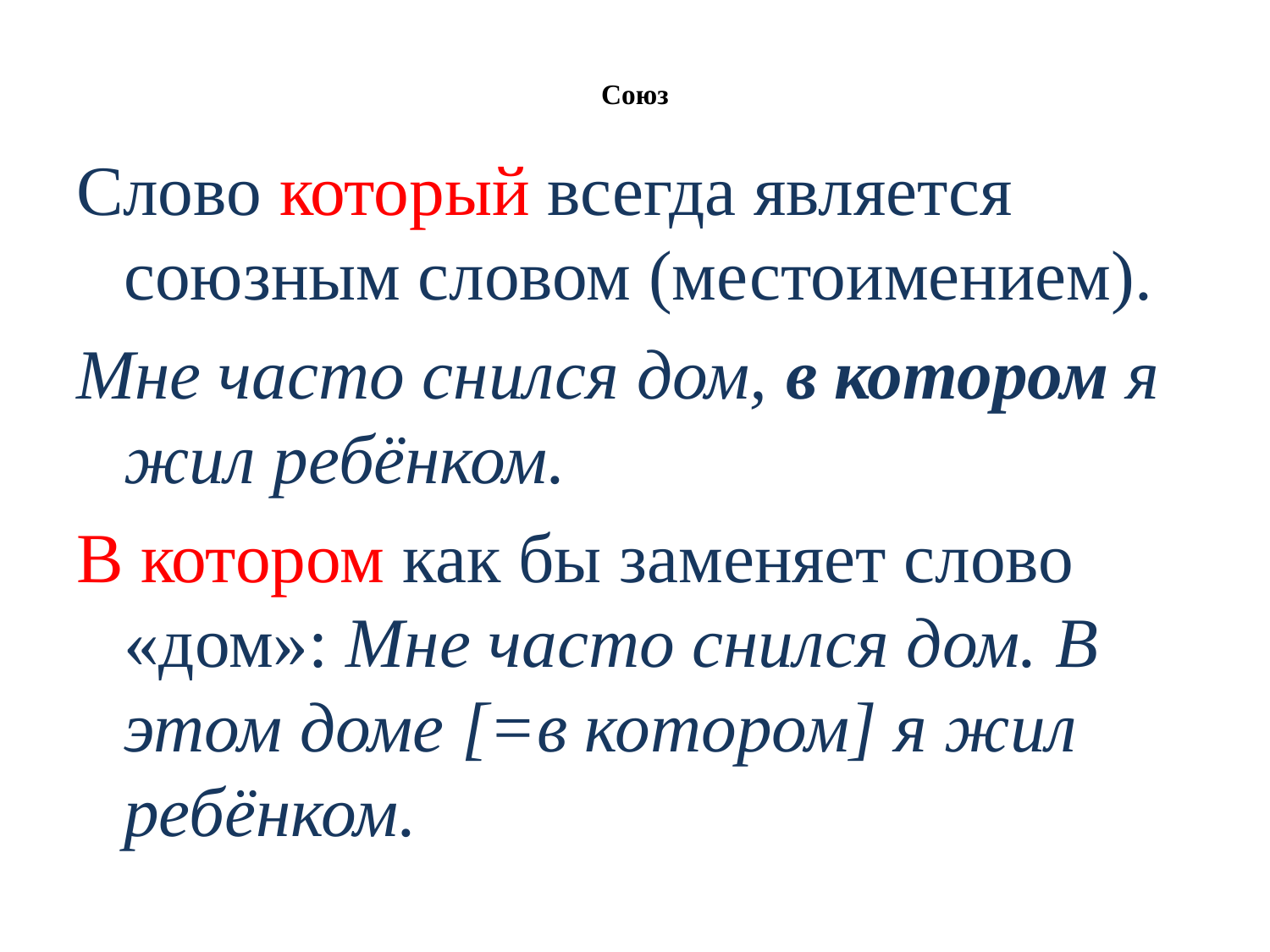

# Союз
Слово который всегда является союзным словом (местоимением).
Мне часто снился дом, в котором я жил ребёнком.
В котором как бы заменяет слово «дом»: Мне часто снился дом. В этом доме [=в котором] я жил ребёнком.